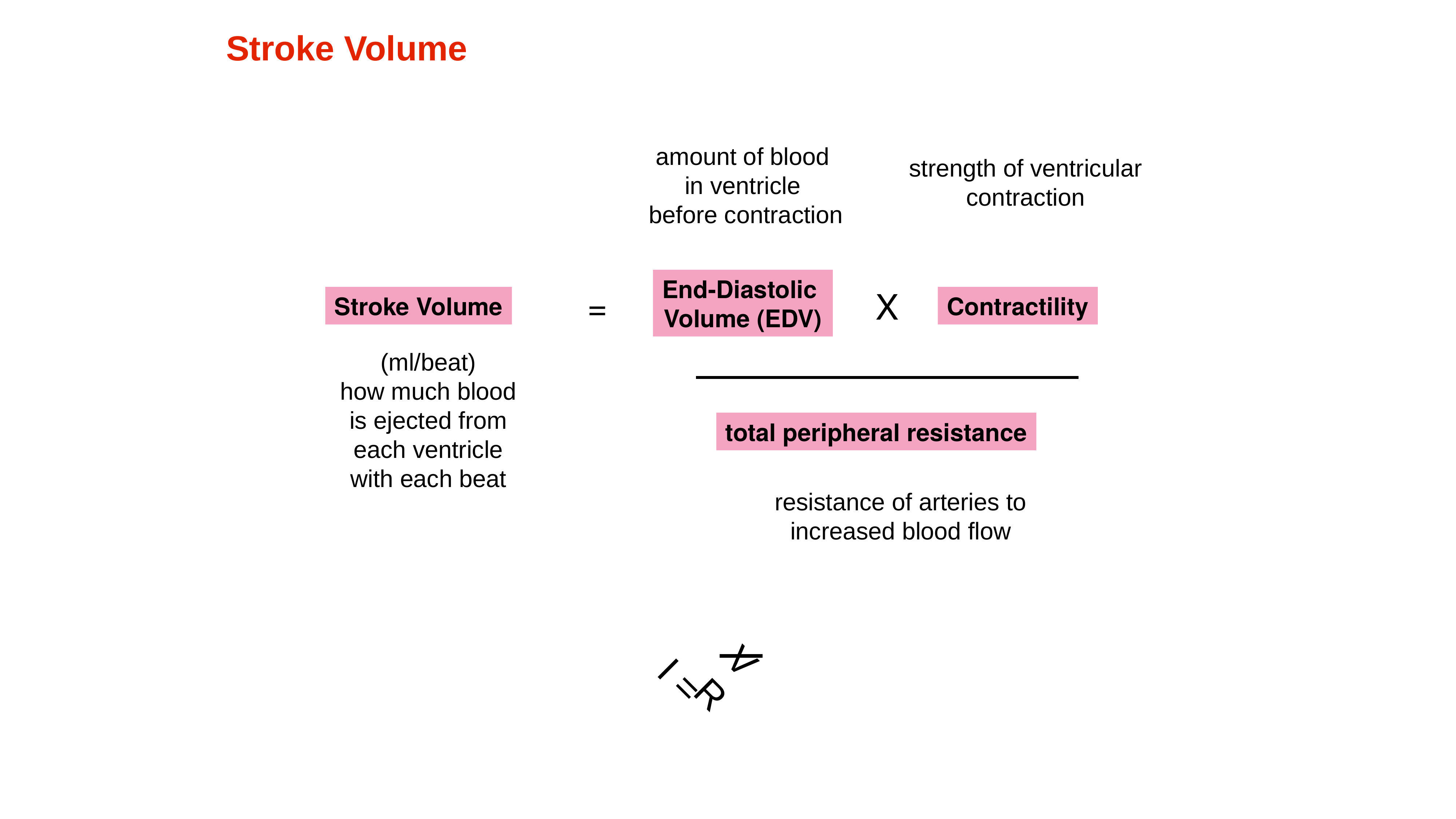

Stroke Volume
 amount of blood
in ventricle
 before contraction
strength of ventricular contraction
End-Diastolic
Volume (EDV)
=
X
Stroke Volume
Contractility
(ml/beat)
how much blood
is ejected from
each ventricle
with each beat

total peripheral resistance
resistance of arteries to increased blood flow
V
R
I =